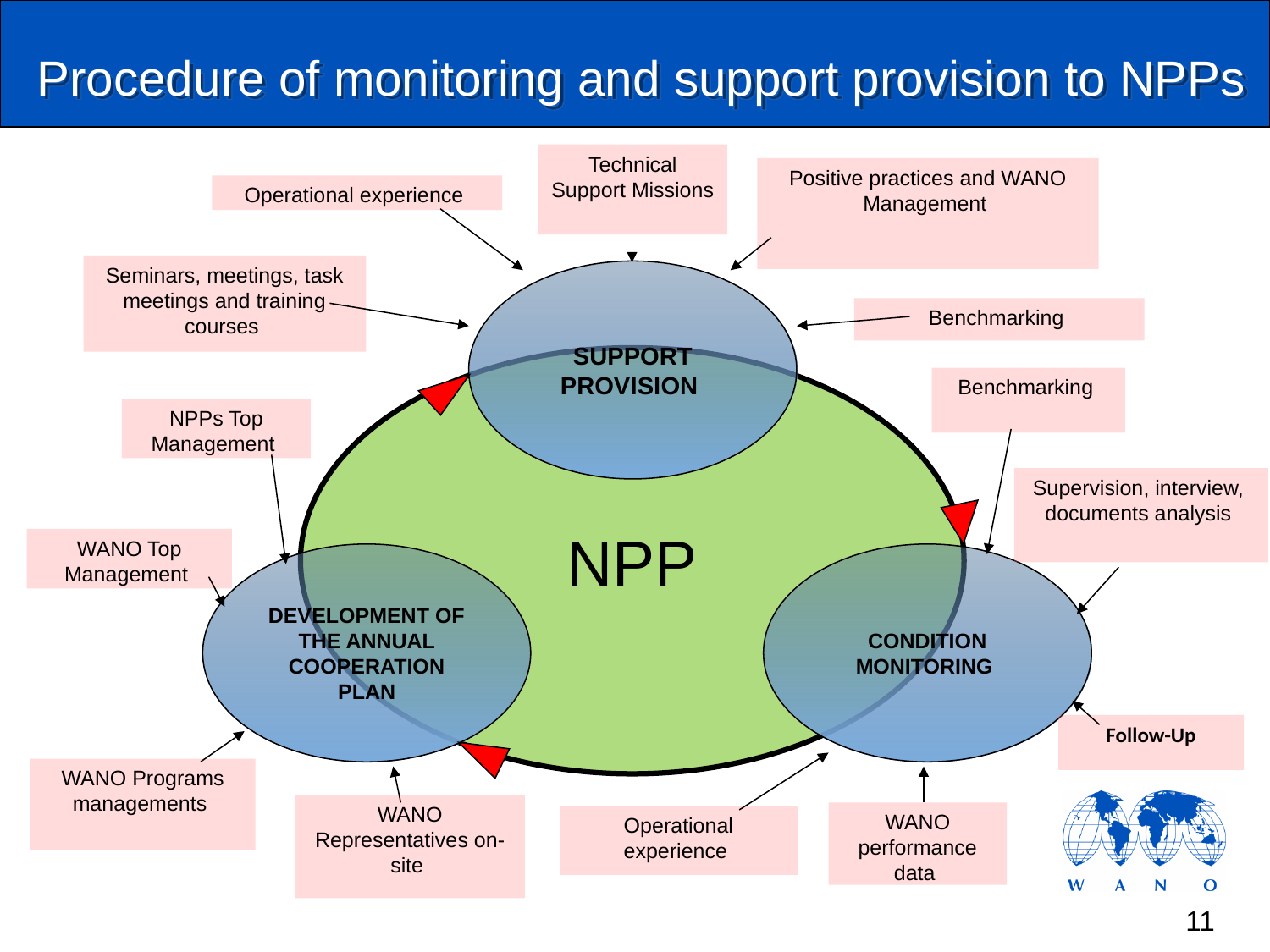

# Procedure of monitoring and support provision to NPPs
Technical Support Missions
Positive practices and WANO Management
Operational experience
Seminars, meetings, task meetings and training courses
SUPPORT PROVISION
Benchmarking
NPP
Benchmarking

NPPs Top Management
Supervision, interview,  documents analysis

WANO Top Management
DEVELOPMENT OF THE ANNUAL COOPERATION PLAN
CONDITION MONITORING
Follow-Up

WANO Programs managements

WANO Representatives on-site
WANO performance data
Operational experience
11